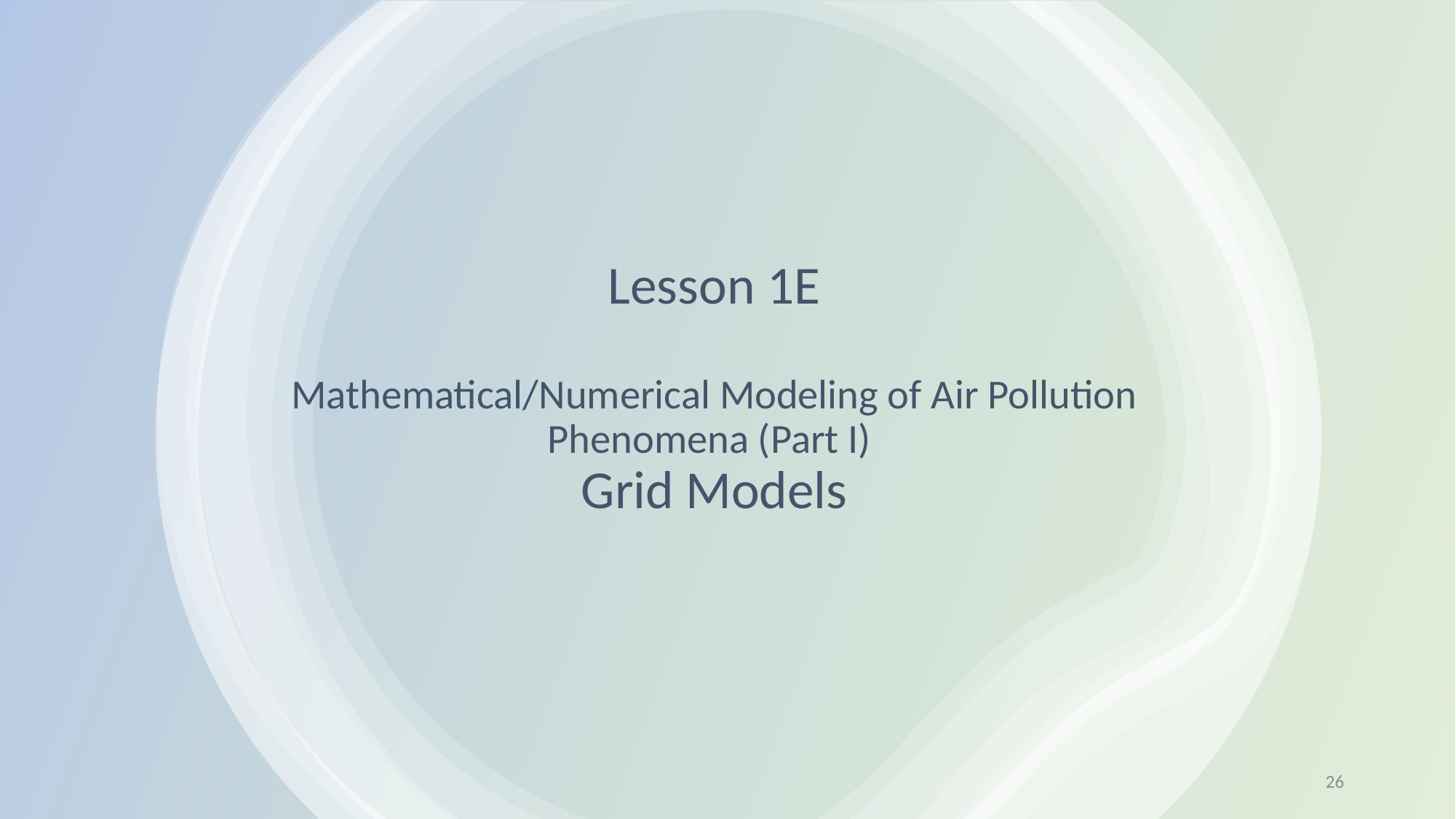

# Lesson 1E Mathematical/Numerical Modeling of Air Pollution Phenomena (Part I) Grid Models
26